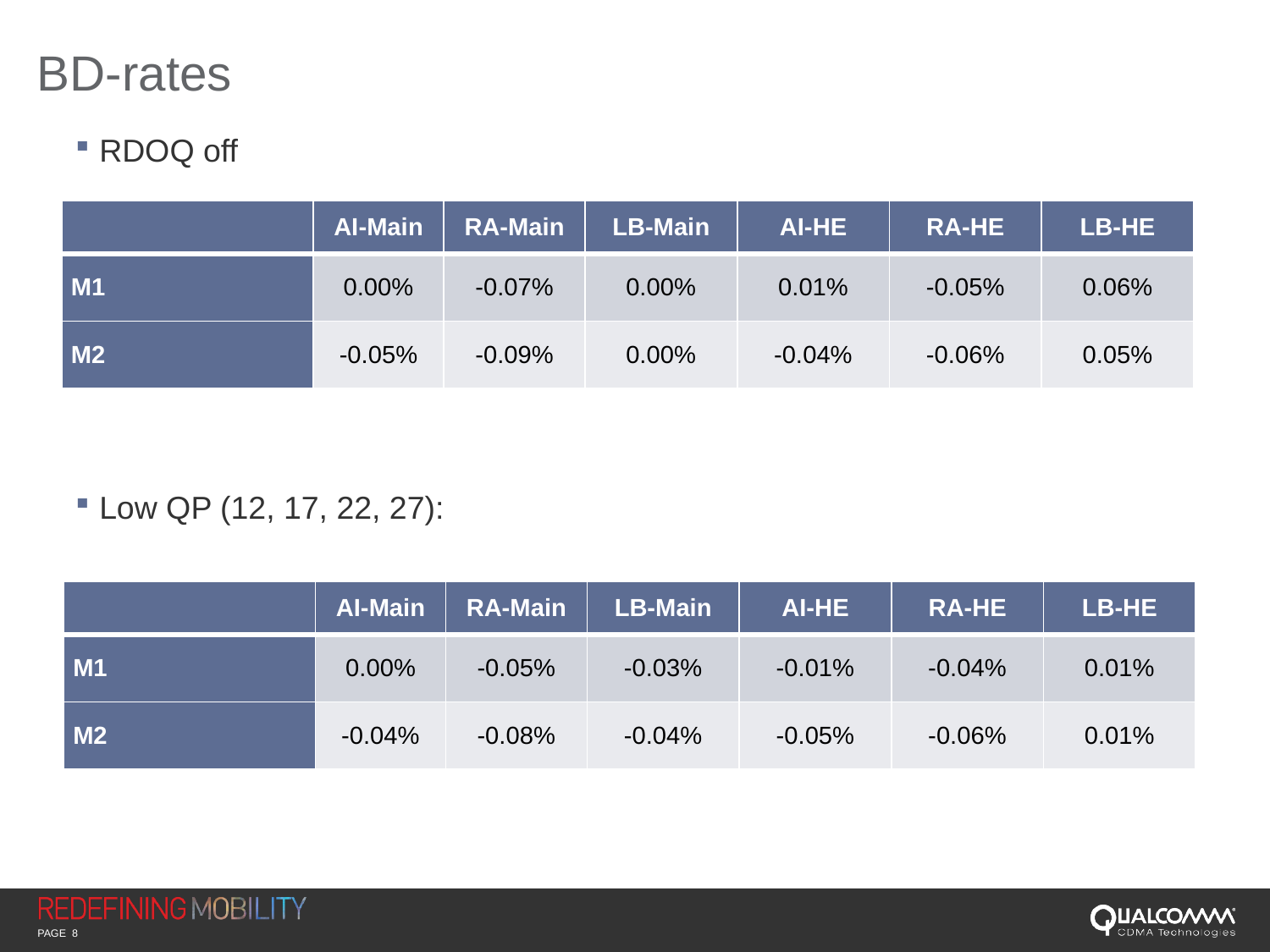

# BD-rates
RDOQ off

Low QP (12, 17, 22, 27):

|  | AI-Main | RA-Main | LB-Main | AI-HE | RA-HE | LB-HE |
| --- | --- | --- | --- | --- | --- | --- |
| M1 | 0.00% | -0.07% | 0.00% | 0.01% | -0.05% | 0.06% |
| M2 | -0.05% | -0.09% | 0.00% | -0.04% | -0.06% | 0.05% |
|  | AI-Main | RA-Main | LB-Main | AI-HE | RA-HE | LB-HE |
| --- | --- | --- | --- | --- | --- | --- |
| M1 | 0.00% | -0.05% | -0.03% | -0.01% | -0.04% | 0.01% |
| M2 | -0.04% | -0.08% | -0.04% | -0.05% | -0.06% | 0.01% |